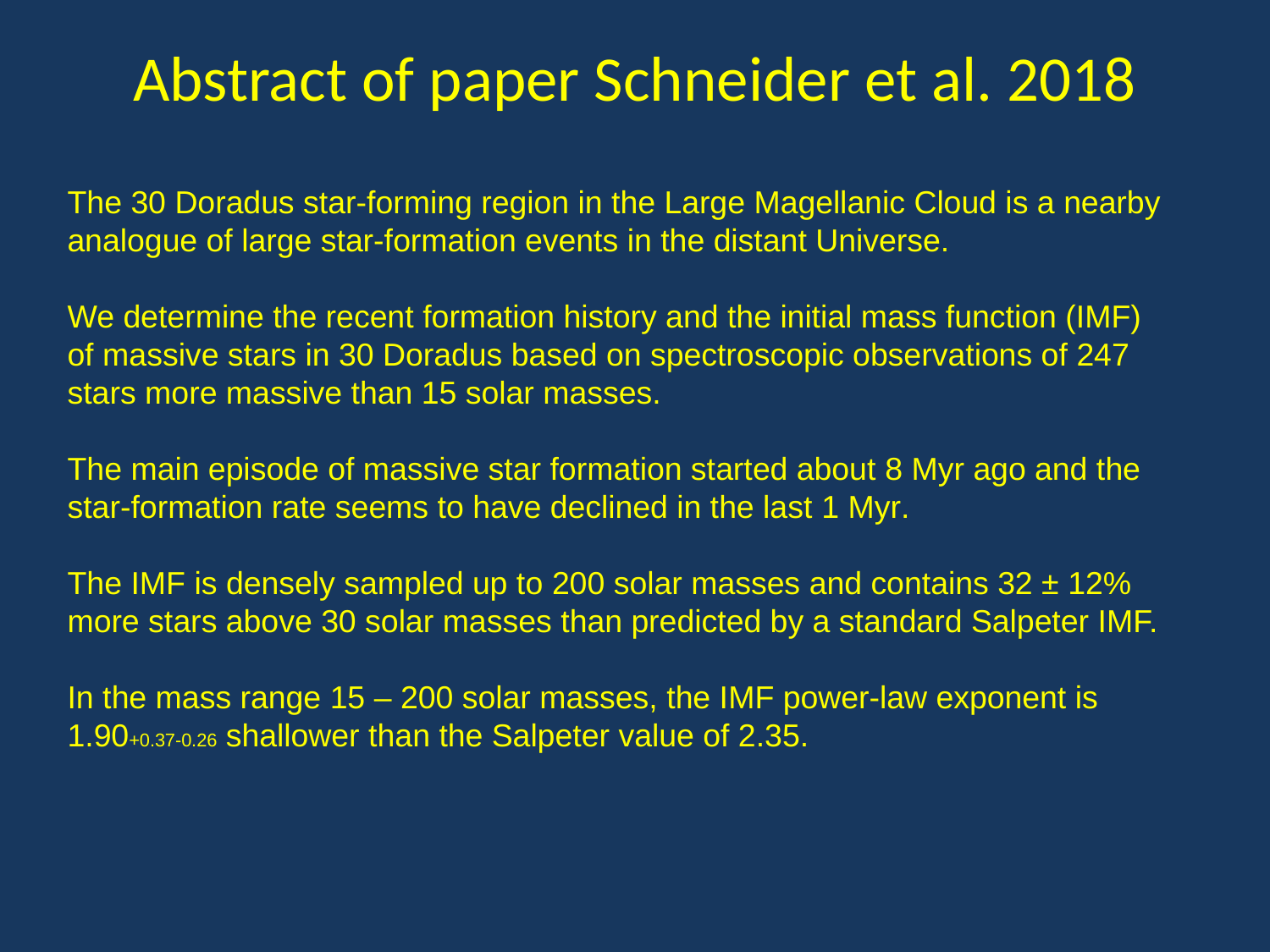

# Abstract of paper Schneider et al. 2018
The 30 Doradus star-forming region in the Large Magellanic Cloud is a nearby analogue of large star-formation events in the distant Universe.

We determine the recent formation history and the initial mass function (IMF) of massive stars in 30 Doradus based on spectroscopic observations of 247 stars more massive than 15 solar masses.

The main episode of massive star formation started about 8 Myr ago and the star-formation rate seems to have declined in the last 1 Myr.

The IMF is densely sampled up to 200 solar masses and contains 32 ± 12% more stars above 30 solar masses than predicted by a standard Salpeter IMF.

In the mass range 15 – 200 solar masses, the IMF power-law exponent is 1.90+0.37-0.26 shallower than the Salpeter value of 2.35.